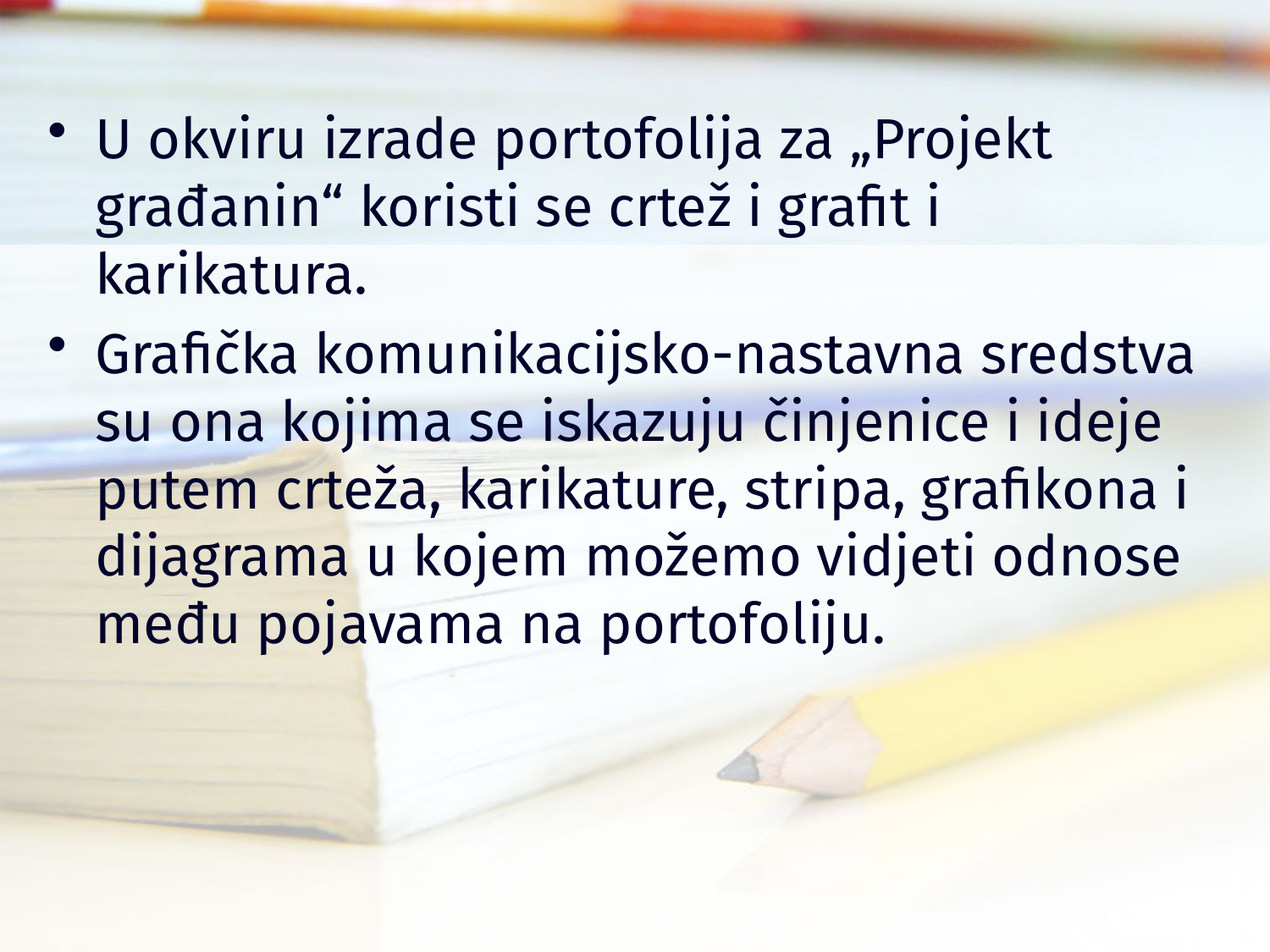

U okviru izrade portofolija za „Projekt građanin“ koristi se crtež i grafit i karikatura.
Grafička komunikacijsko-nastavna sredstva su ona kojima se iskazuju činjenice i ideje putem crteža, karikature, stripa, grafikona i dijagrama u kojem možemo vidjeti odnose među pojavama na portofoliju.